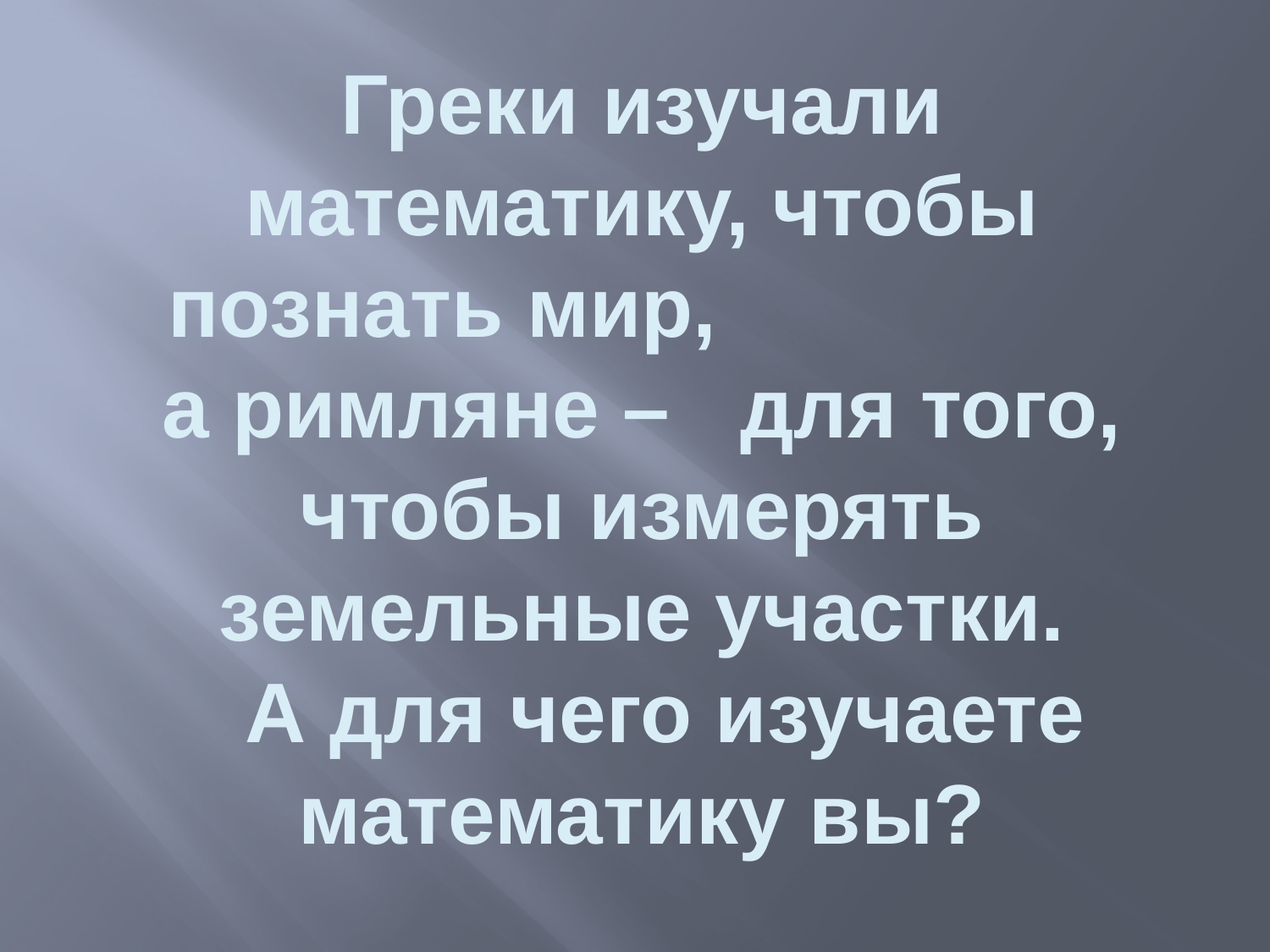

# Греки изучали математику, чтобы познать мир,                  а римляне –   для того, чтобы измерять земельные участки. А для чего изучаете математику вы?